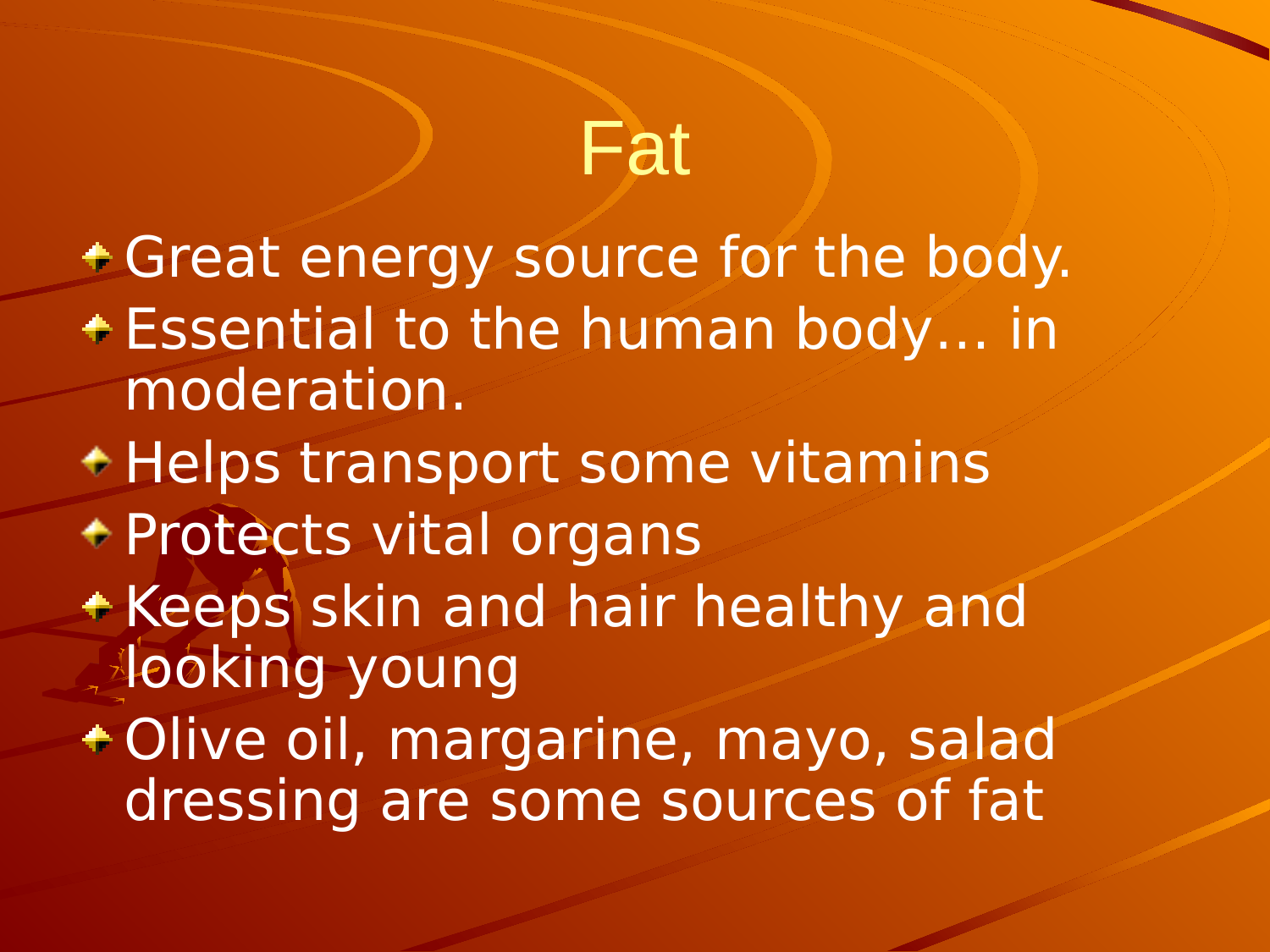

# Fat
Great energy source for the body.
Essential to the human body… in moderation.
Helps transport some vitamins
Protects vital organs
Keeps skin and hair healthy and looking young
Olive oil, margarine, mayo, salad dressing are some sources of fat